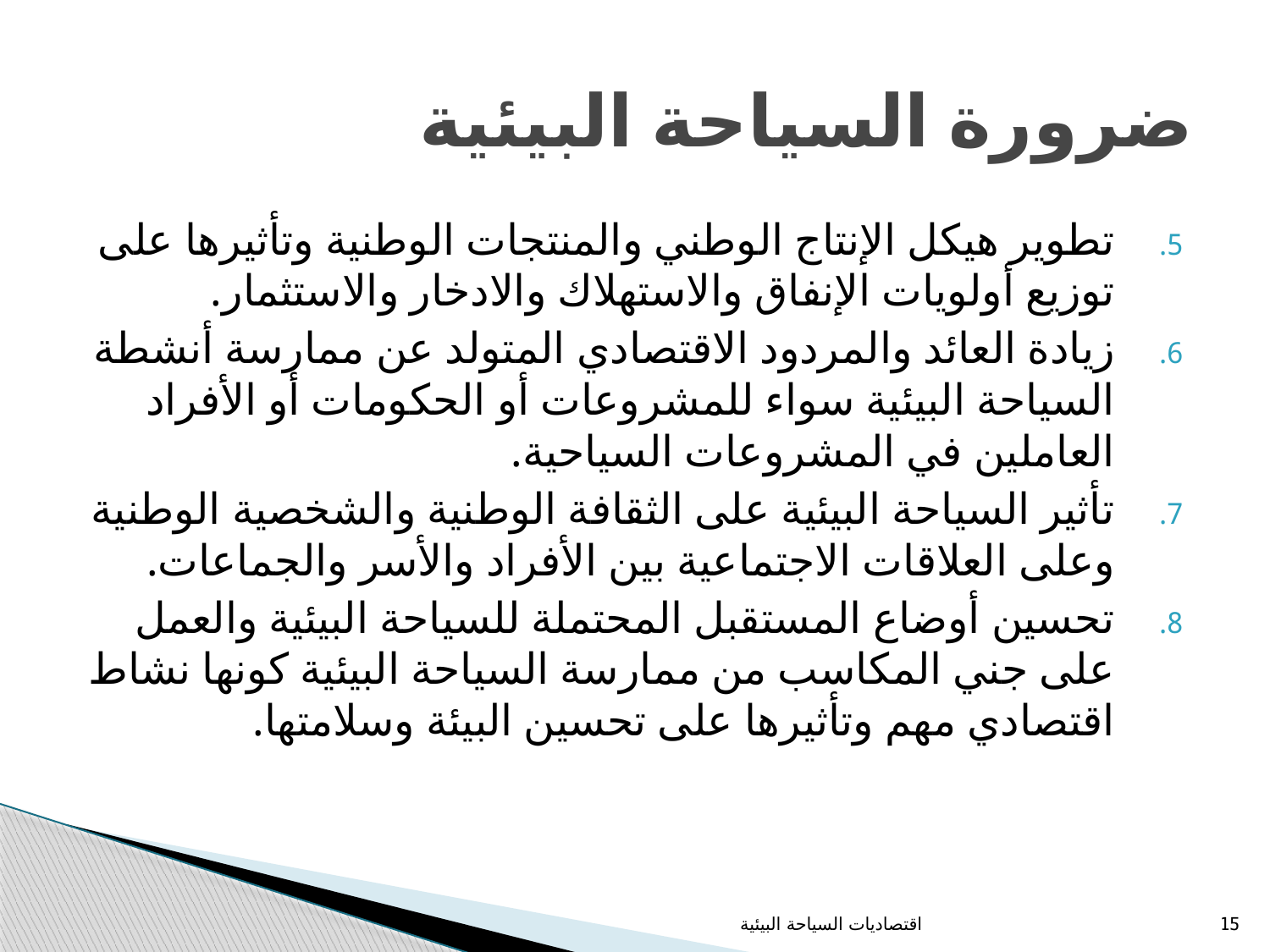

# ضرورة السياحة البيئية
تطوير هيكل الإنتاج الوطني والمنتجات الوطنية وتأثيرها على توزيع أولويات الإنفاق والاستهلاك والادخار والاستثمار.
زيادة العائد والمردود الاقتصادي المتولد عن ممارسة أنشطة السياحة البيئية سواء للمشروعات أو الحكومات أو الأفراد العاملين في المشروعات السياحية.
تأثير السياحة البيئية على الثقافة الوطنية والشخصية الوطنية وعلى العلاقات الاجتماعية بين الأفراد والأسر والجماعات.
تحسين أوضاع المستقبل المحتملة للسياحة البيئية والعمل على جني المكاسب من ممارسة السياحة البيئية كونها نشاط اقتصادي مهم وتأثيرها على تحسين البيئة وسلامتها.

اقتصاديات السياحة البيئية
15